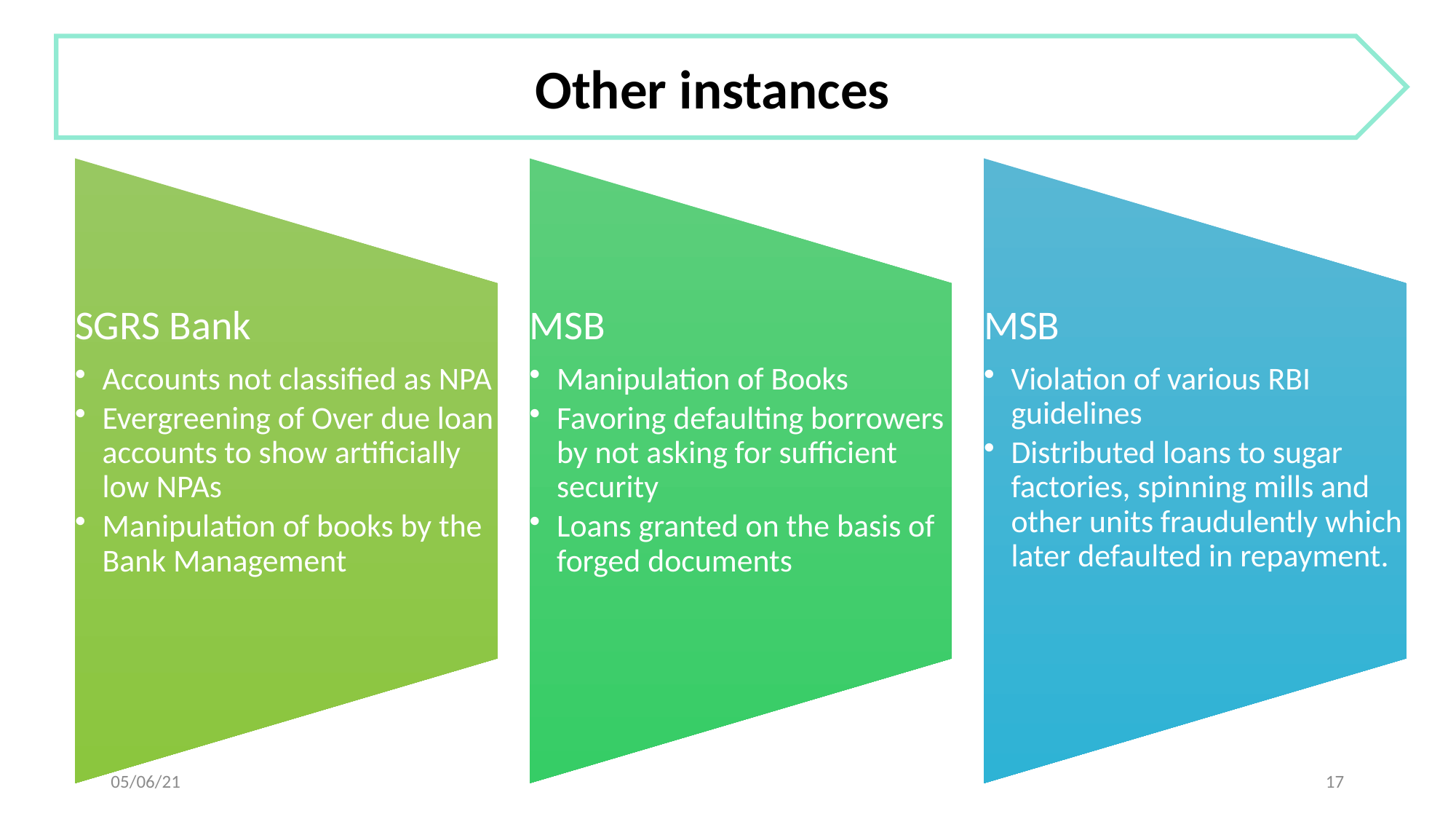

# .
Other instances
SGRS Bank
Accounts not classified as NPA
Evergreening of Over due loan accounts to show artificially low NPAs
Manipulation of books by the Bank Management

MSB
Manipulation of Books
Favoring defaulting borrowers by not asking for sufficient security
Loans granted on the basis of forged documents
MSB
Violation of various RBI guidelines
Distributed loans to sugar factories, spinning mills and other units fraudulently which later defaulted in repayment.
05/06/21
17